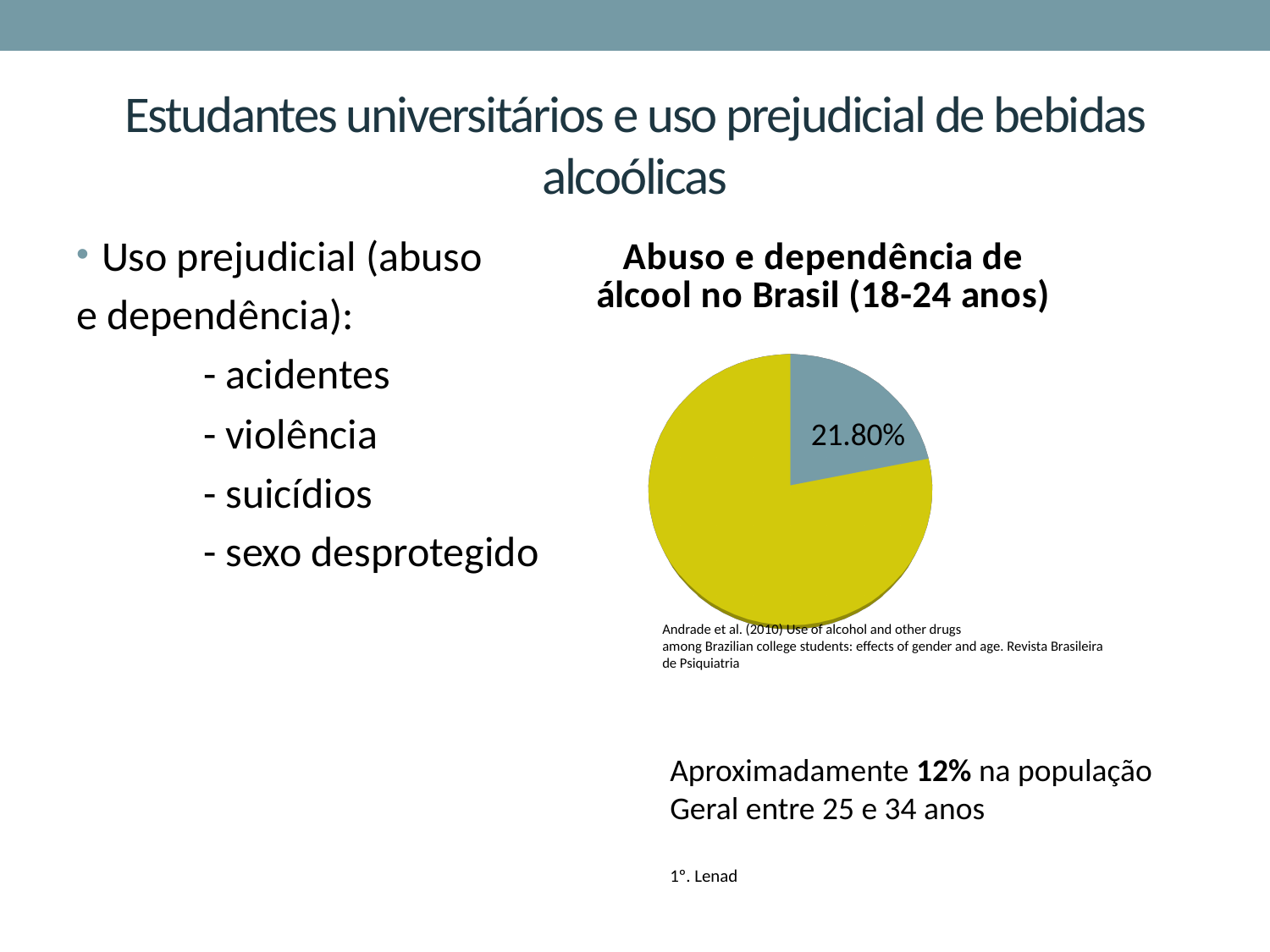

# Estudantes universitários e uso prejudicial de bebidas alcoólicas

[unsupported chart]

Uso prejudicial (abuso
e dependência):
	- acidentes
	- violência
	- suicídios
	- sexo desprotegido
Andrade et al. (2010) Use of alcohol and other drugs
among Brazilian college students: effects of gender and age. Revista Brasileira
de Psiquiatria
Aproximadamente 12% na população
Geral entre 25 e 34 anos

1º. Lenad